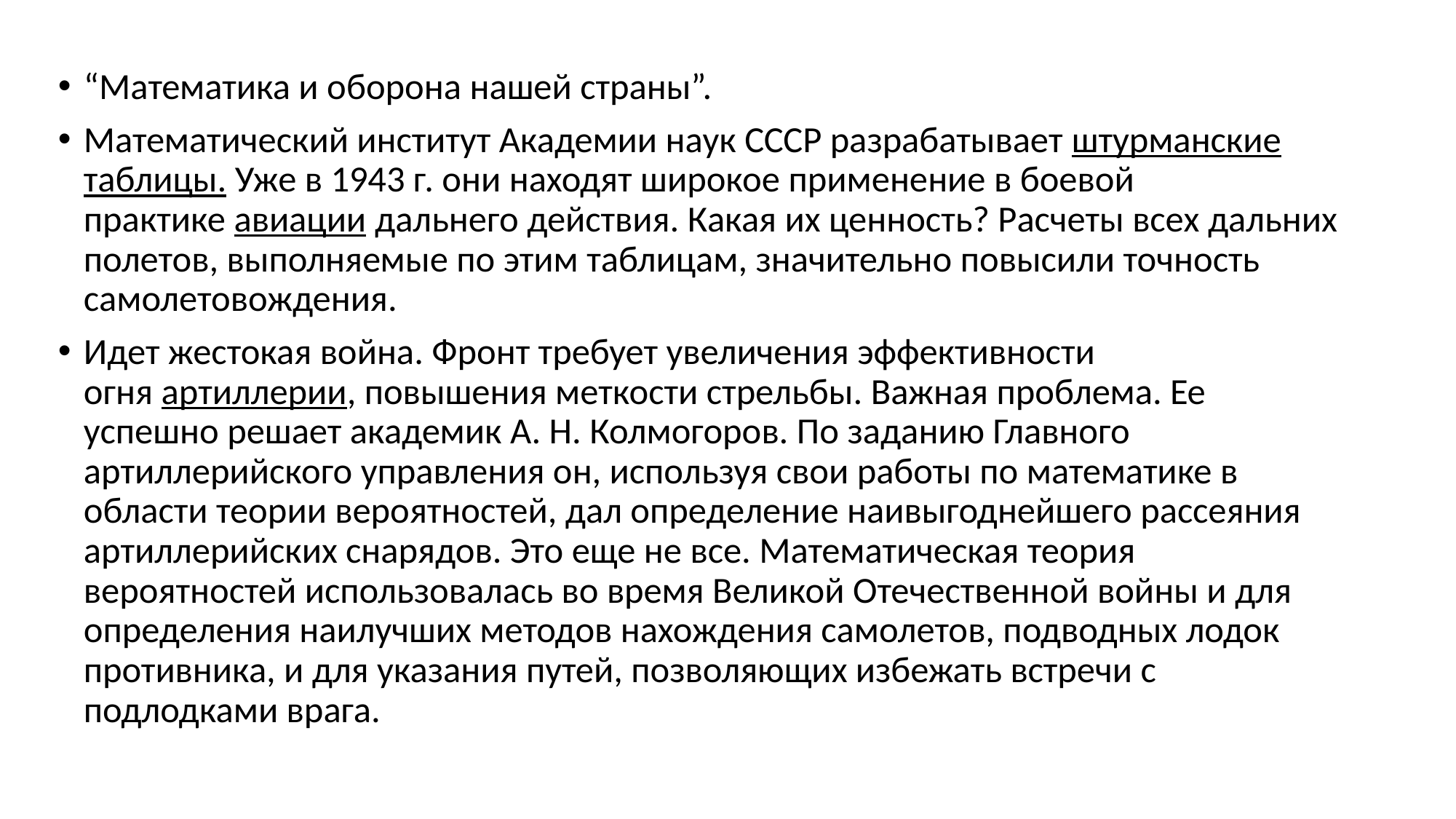

“Математика и оборона нашей страны”.
Математический институт Академии наук СССР разрабатывает штурманские таблицы. Уже в 1943 г. они находят широкое применение в боевой практике авиации дальнего действия. Какая их ценность? Расчеты всех дальних полетов, выполняемые по этим таблицам, значительно повысили точность самолетовождения.
Идет жестокая война. Фронт требует увеличения эффективности огня артиллерии, повышения меткости стрельбы. Важная проблема. Ее успешно решает академик А. Н. Колмогоров. По заданию Главного артиллерийского управления он, используя свои работы по математике в области теории вероятностей, дал определение наивыгоднейшего рассеяния артиллерийских снарядов. Это еще не все. Математическая теория вероятностей использовалась во время Великой Отечественной войны и для определения наилучших методов нахождения самолетов, подводных лодок противника, и для указания путей, позволяющих избежать встречи с подлодками врага.